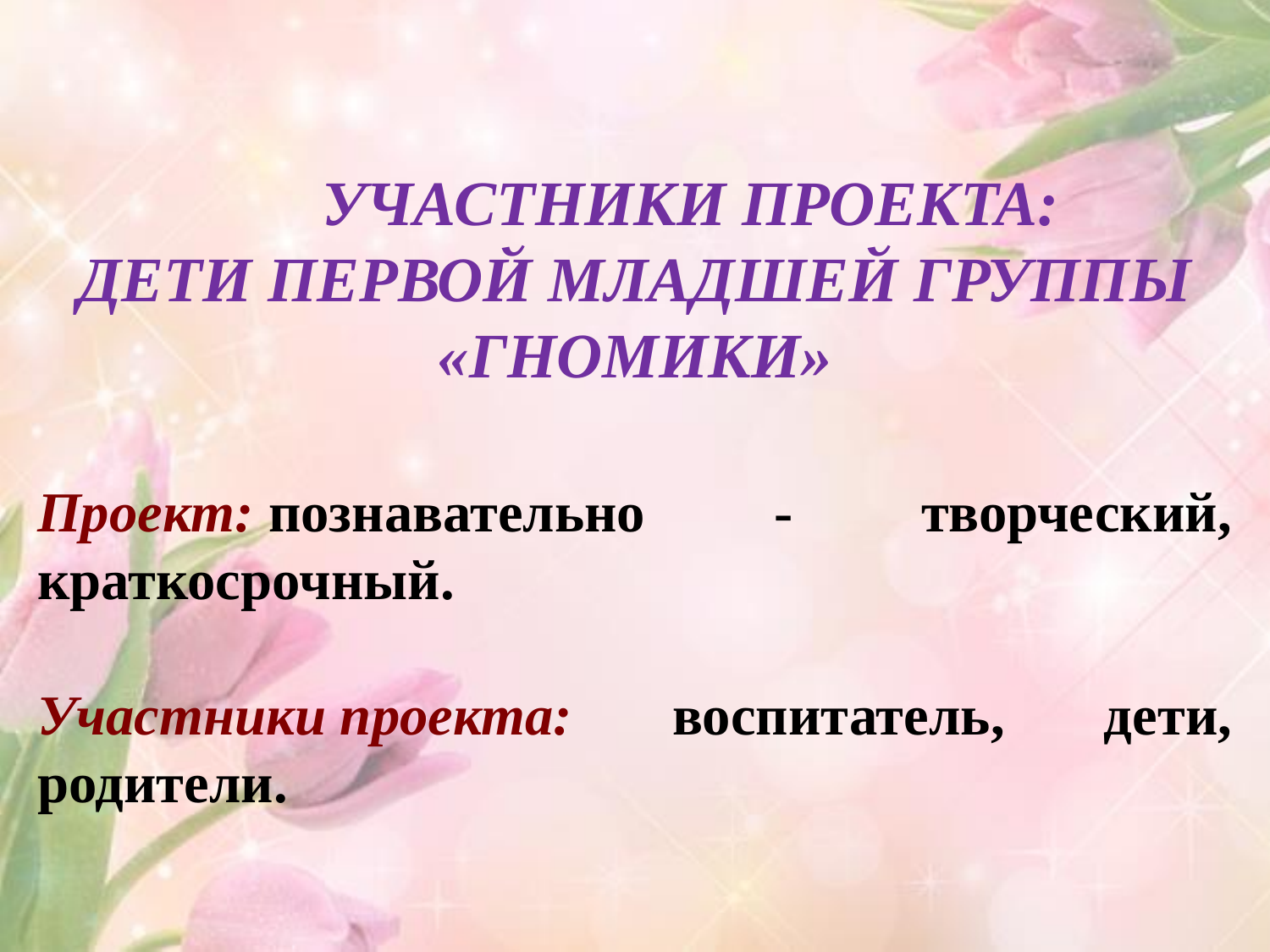

УЧАСТНИКИ ПРОЕКТА:
ДЕТИ ПЕРВОЙ МЛАДШЕЙ ГРУППЫ «ГНОМИКИ»

Проект: познавательно - творческий, краткосрочный.

Участники проекта: воспитатель, дети, родители.